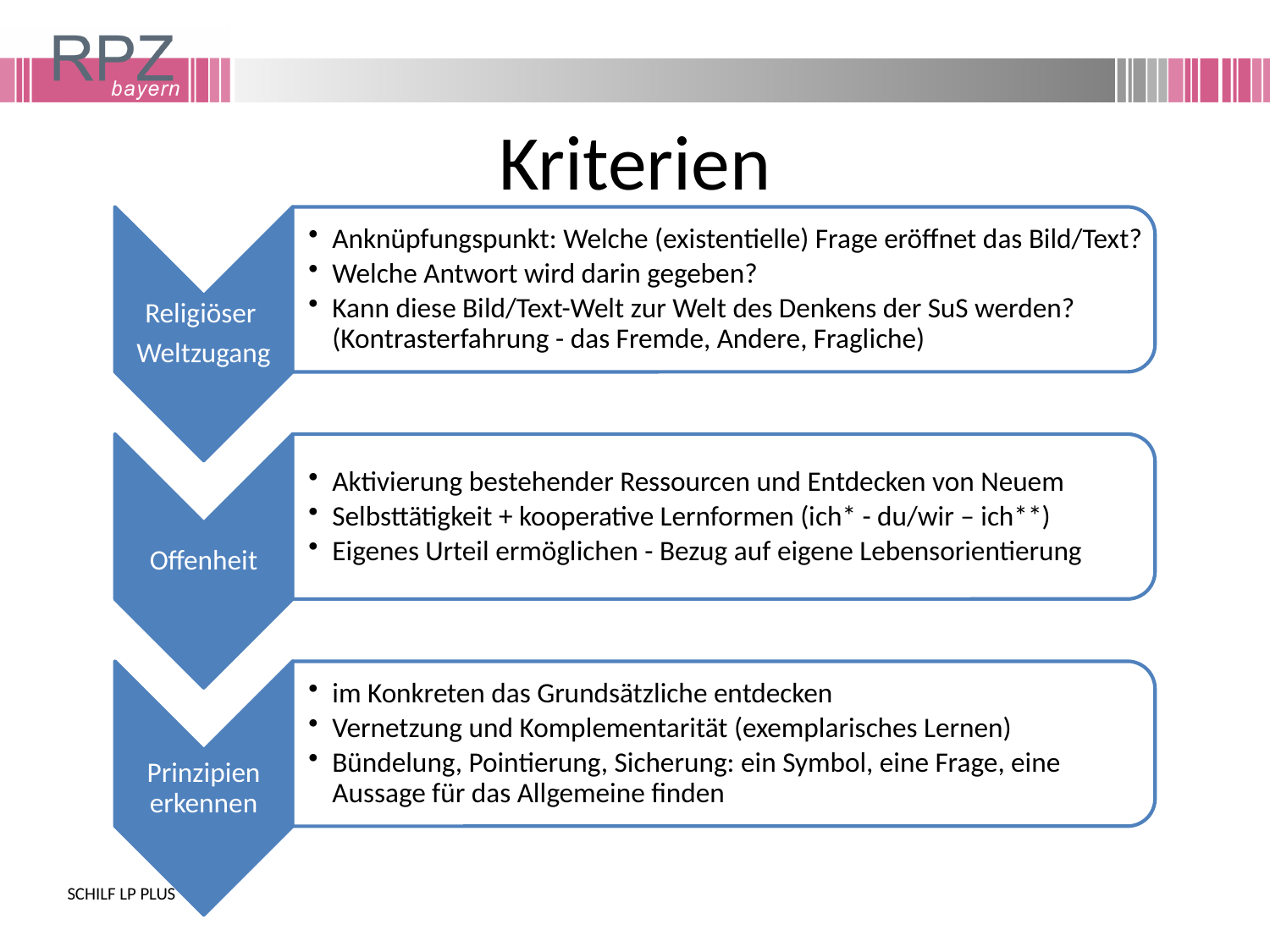

Kriterien
Religiöser
Weltzugang
Anknüpfungspunkt: Welche (existentielle) Frage eröffnet das Bild/Text?
Welche Antwort wird darin gegeben?
Kann diese Bild/Text-Welt zur Welt des Denkens der SuS werden? (Kontrasterfahrung - das Fremde, Andere, Fragliche)
Offenheit
Aktivierung bestehender Ressourcen und Entdecken von Neuem
Selbsttätigkeit + kooperative Lernformen (ich* - du/wir – ich**)
Eigenes Urteil ermöglichen - Bezug auf eigene Lebensorientierung
Prinzipien erkennen
im Konkreten das Grundsätzliche entdecken
Vernetzung und Komplementarität (exemplarisches Lernen)
Bündelung, Pointierung, Sicherung: ein Symbol, eine Frage, eine Aussage für das Allgemeine finden